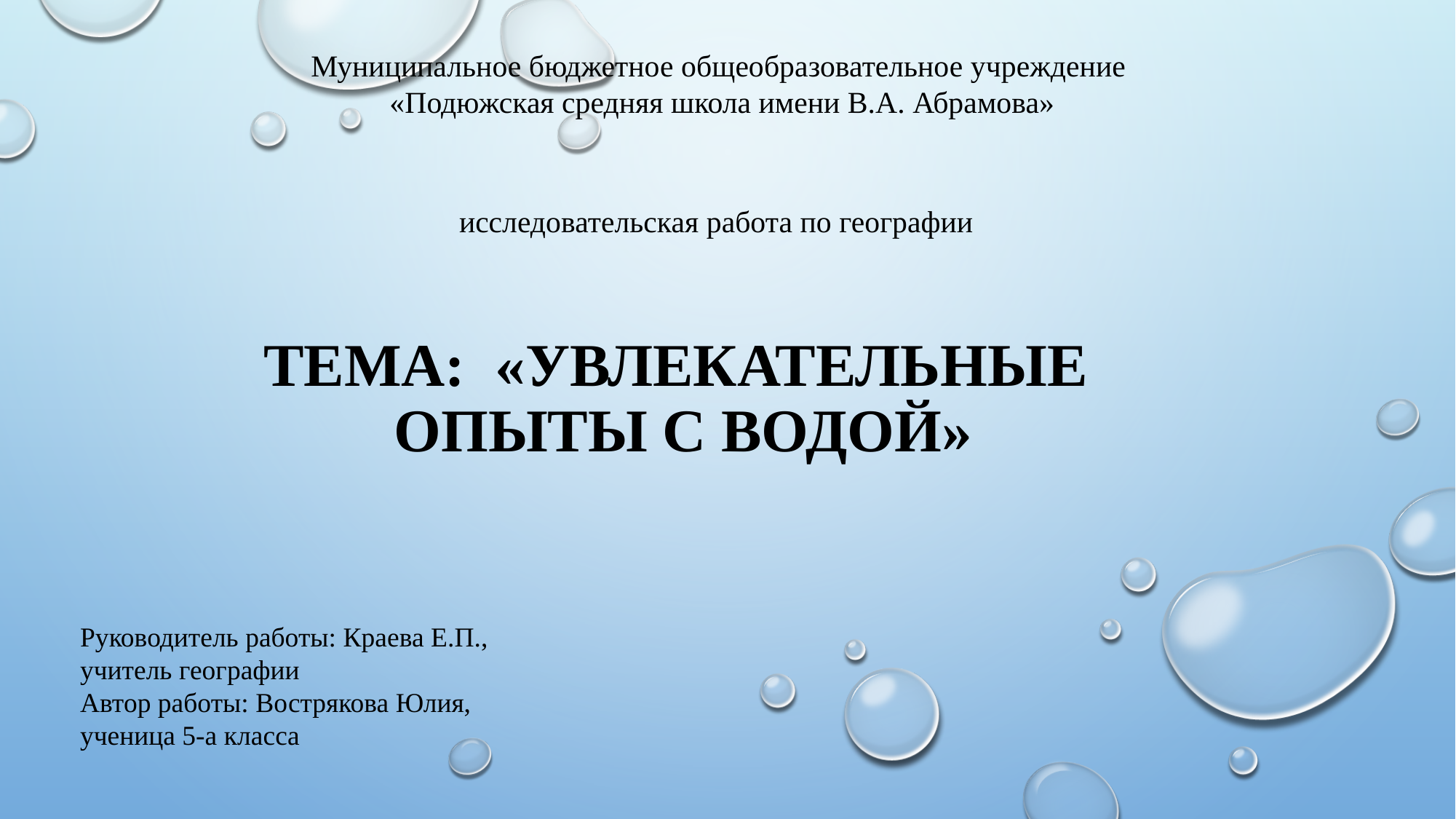

Муниципальное бюджетное общеобразовательное учреждение
«Подюжская средняя школа имени В.А. Абрамова»
исследовательская работа по географии
# ТЕМА:  «Увлекательные опыты с водой»
Руководитель работы: Краева Е.П., учитель географии
Автор работы: Вострякова Юлия, ученица 5-а класса